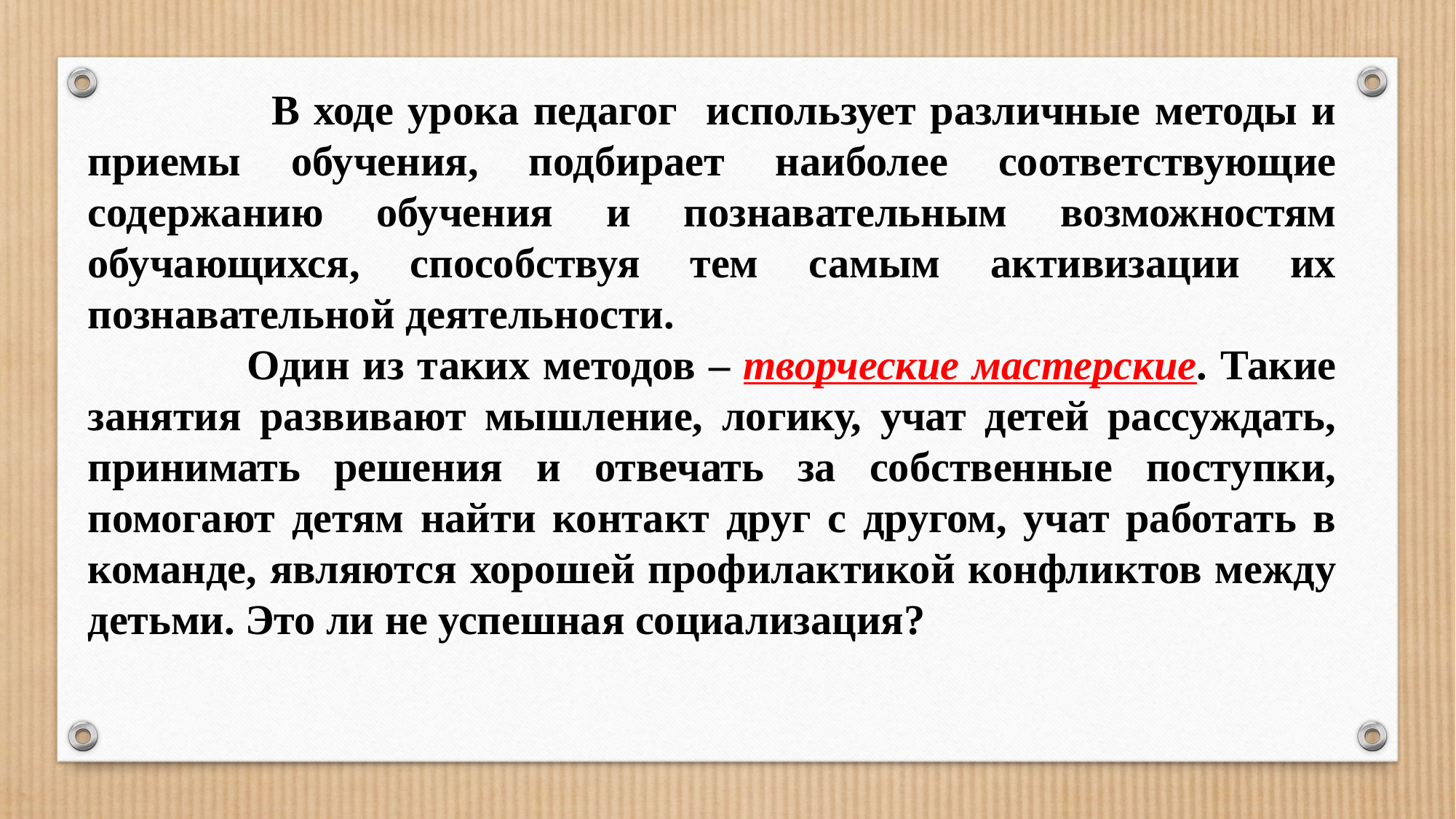

В ходе урока педагог  использует различные методы и приемы обучения, подбирает наиболее соответствующие содержанию обучения и познавательным возможностям обучающихся, способствуя тем самым активизации их познавательной деятельности.
        Один из таких методов – творческие мастерские. Такие занятия развивают мышление, логику, учат детей рассуждать, принимать решения и отвечать за собственные поступки, помогают детям найти контакт друг с другом, учат работать в команде, являются хорошей профилактикой конфликтов между детьми. Это ли не успешная социализация?